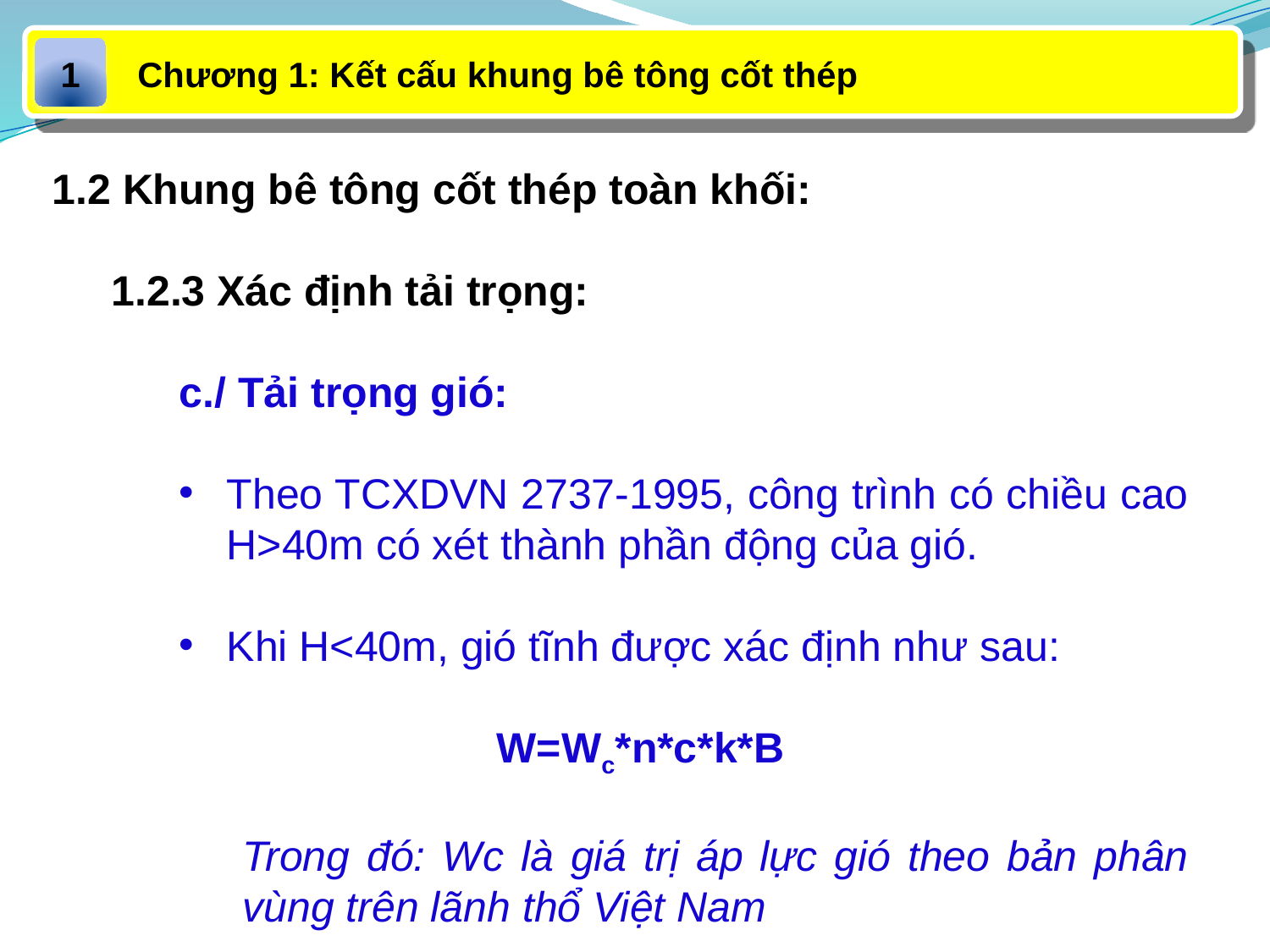

Chương 1: Kết cấu khung bê tông cốt thép

1

1.2 Khung bê tông cốt thép toàn khối:

     1.2.3 Xác định tải trọng:

	c./ Tải trọng gió:

Theo TCXDVN 2737-1995, công trình có chiều cao H>40m có xét thành phần động của gió.

Khi H<40m, gió tĩnh được xác định như sau:

		W=Wc*n*c*k*B

Trong đó: Wc là giá trị áp lực gió theo bản phân vùng trên lãnh thổ Việt Nam